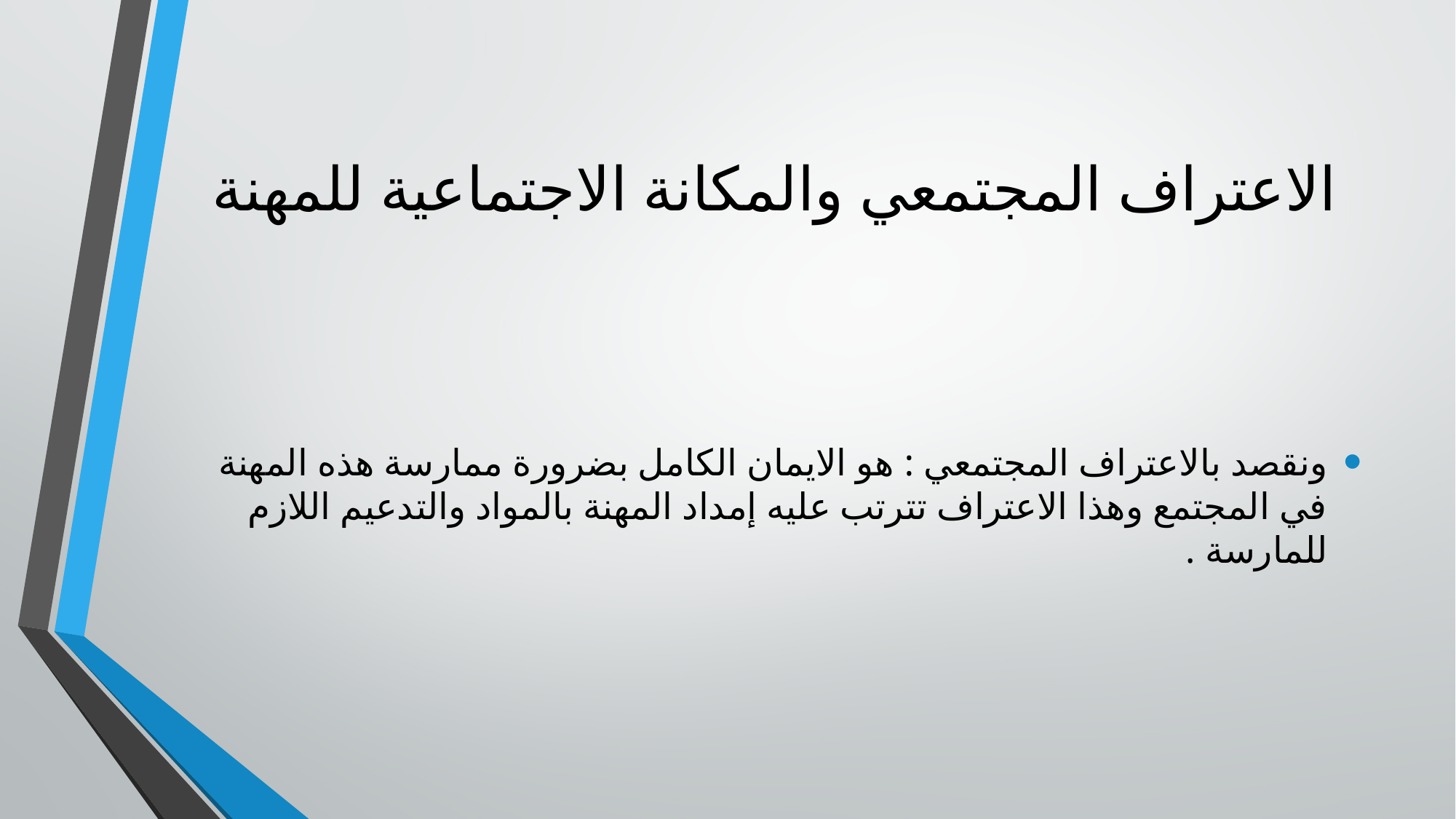

# الاعتراف المجتمعي والمكانة الاجتماعية للمهنة
ونقصد بالاعتراف المجتمعي : هو الايمان الكامل بضرورة ممارسة هذه المهنة في المجتمع وهذا الاعتراف تترتب عليه إمداد المهنة بالمواد والتدعيم اللازم للمارسة .